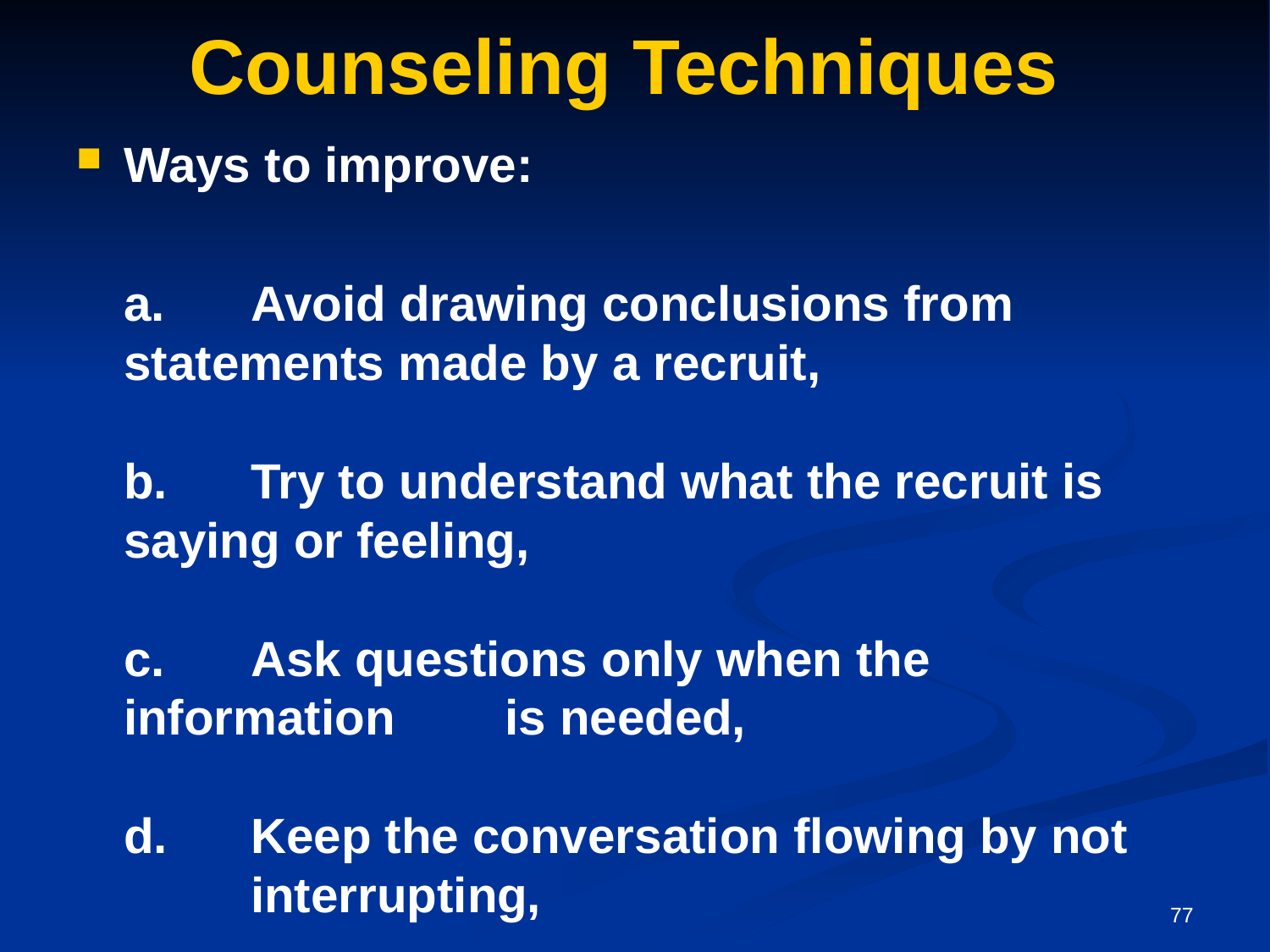

# Counseling Techniques
Ways to improve:

	a.	Avoid drawing conclusions from 	statements made by a recruit,

	b.	Try to understand what the recruit is 	saying or feeling,

	c.	Ask questions only when the information 	is needed,

	d.	Keep the conversation flowing by not 	interrupting,

77